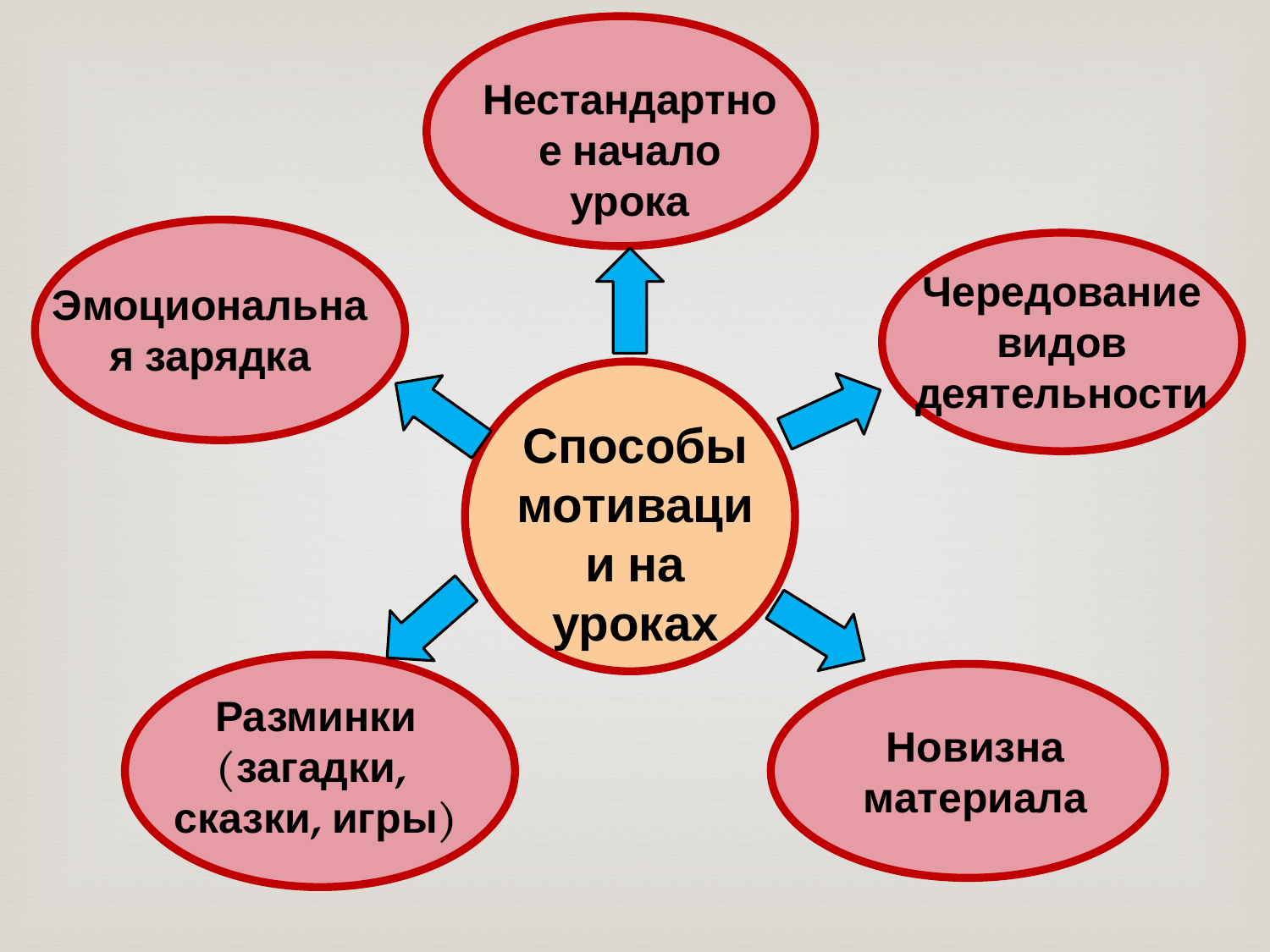

Нестандартное начало урока

Чередование видов деятельности

Эмоциональная зарядка

Способы мотивации на уроках

Разминки (загадки,  сказки, игры)
Новизна материала